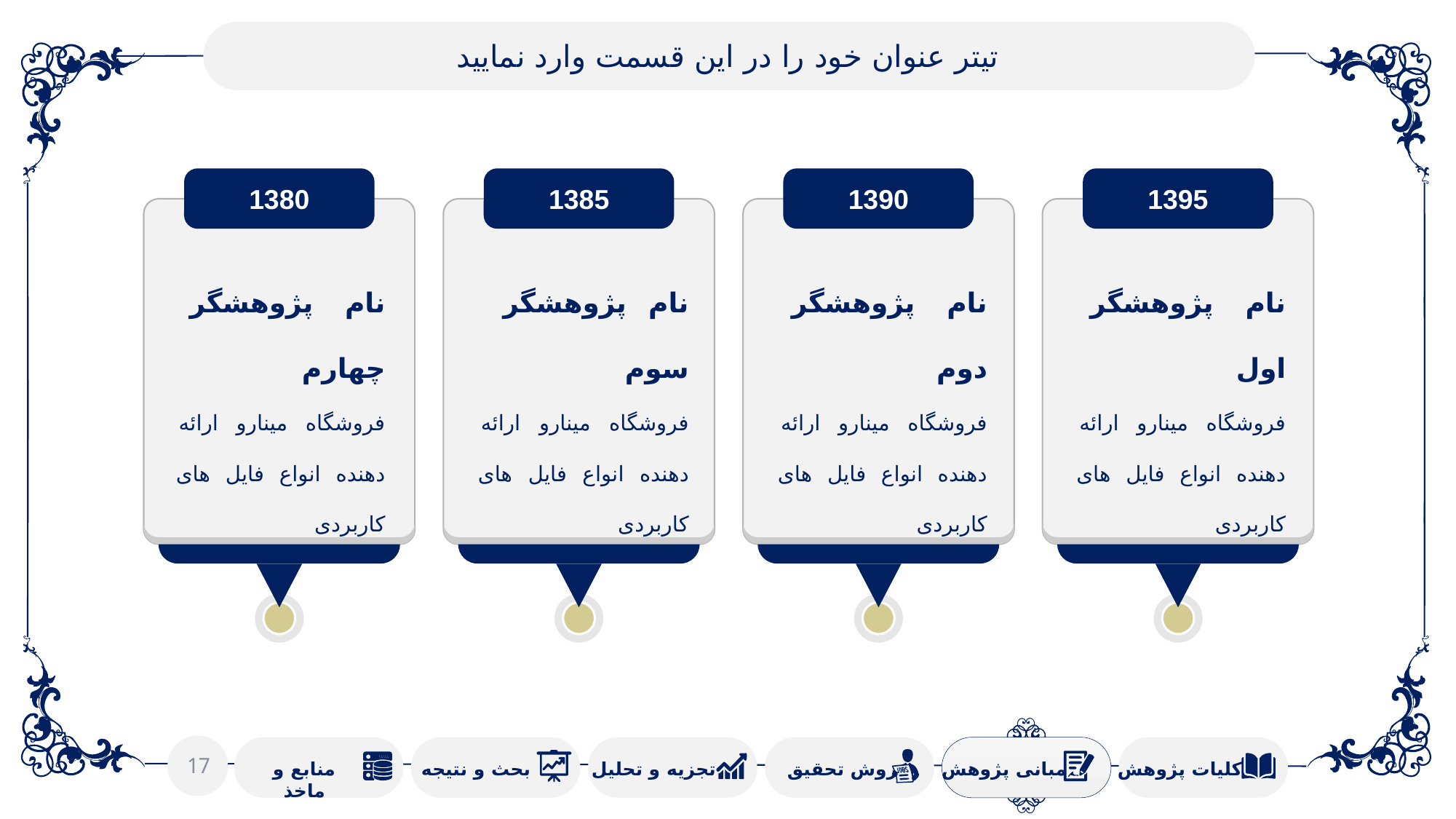

تیتر عنوان خود را در این قسمت وارد نمایید
1380
1385
1390
1395

نام پژوهشگر چهارم
فروشگاه مینارو ارائه دهنده انواع فایل های کاربردی
نام پژوهشگر  سوم
فروشگاه مینارو ارائه دهنده انواع فایل های کاربردی
نام پژوهشگر دوم
فروشگاه مینارو ارائه دهنده انواع فایل های کاربردی
نام پژوهشگر اول
فروشگاه مینارو ارائه دهنده انواع فایل های کاربردی
17